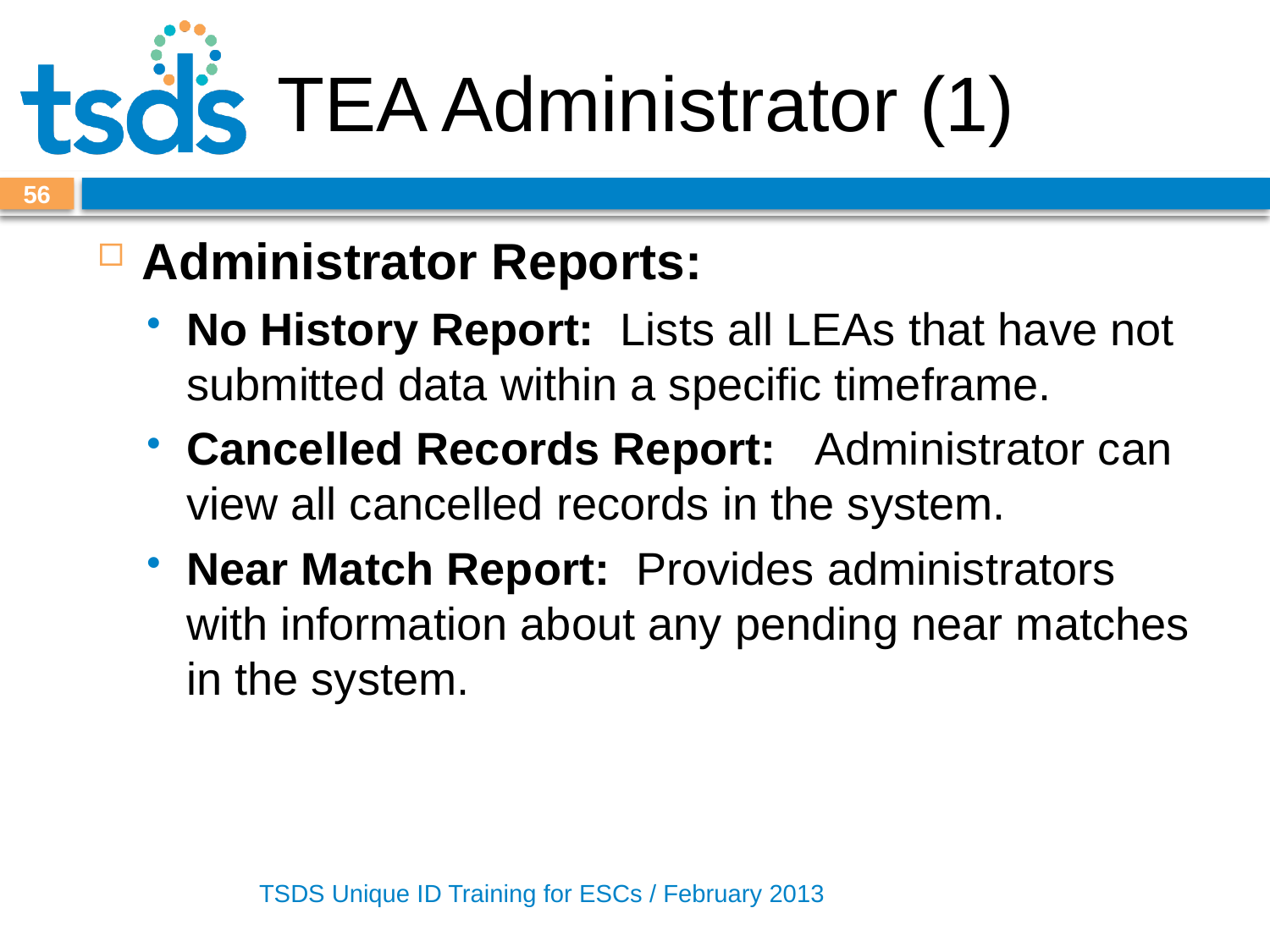

# TEA Administrator (1)
56
Administrator Reports:
No History Report:  Lists all LEAs that have not submitted data within a specific timeframe.
Cancelled Records Report:   Administrator can view all cancelled records in the system.
Near Match Report:  Provides administrators with information about any pending near matches in the system.

TSDS Unique ID Training for ESCs / February 2013